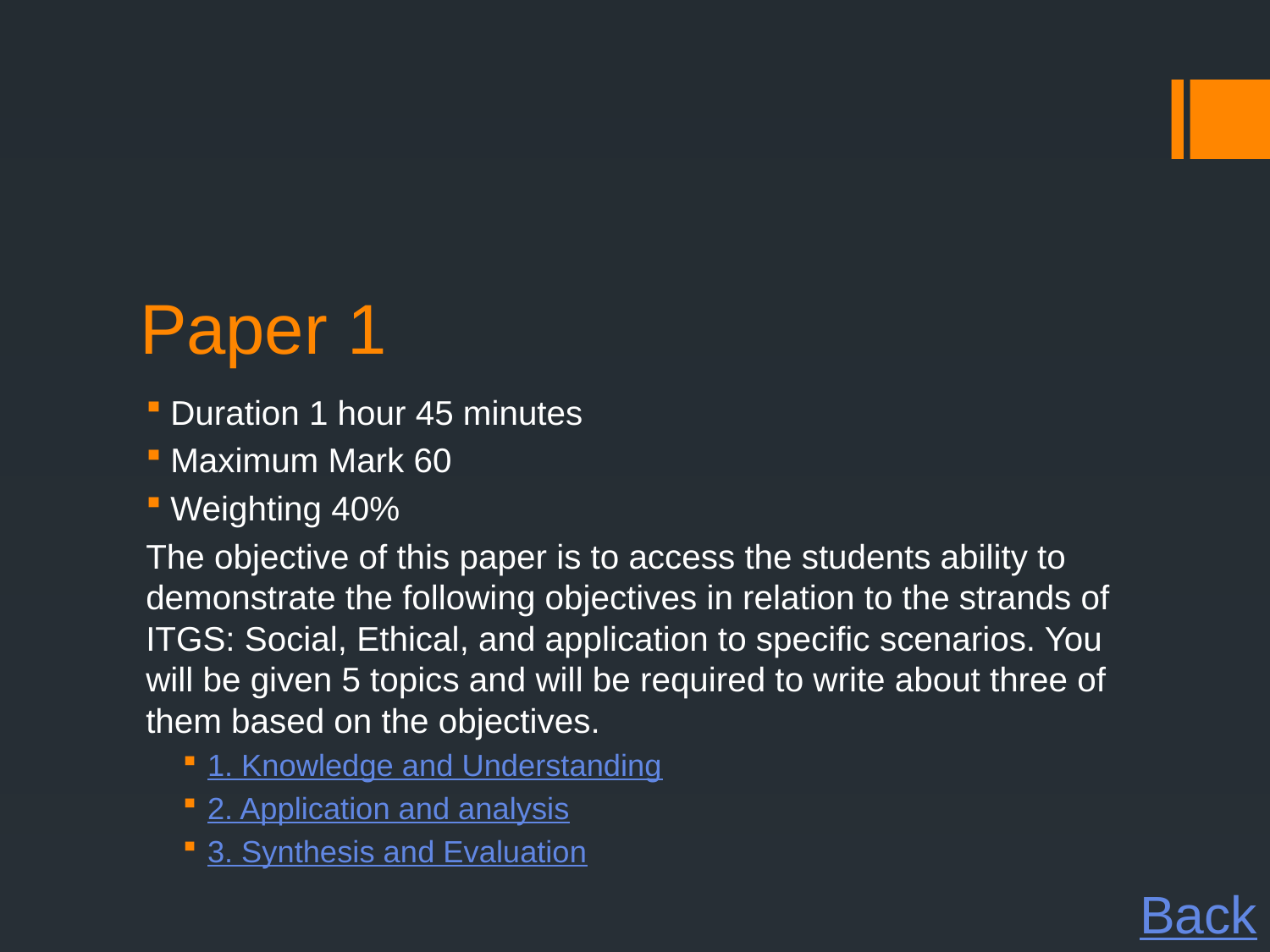

# Paper 1
Duration 1 hour 45 minutes
Maximum Mark 60
Weighting 40%
The objective of this paper is to access the students ability to demonstrate the following objectives in relation to the strands of ITGS: Social, Ethical, and application to specific scenarios. You will be given 5 topics and will be required to write about three of them based on the objectives.
1. Knowledge and Understanding
2. Application and analysis
3. Synthesis and Evaluation
Back